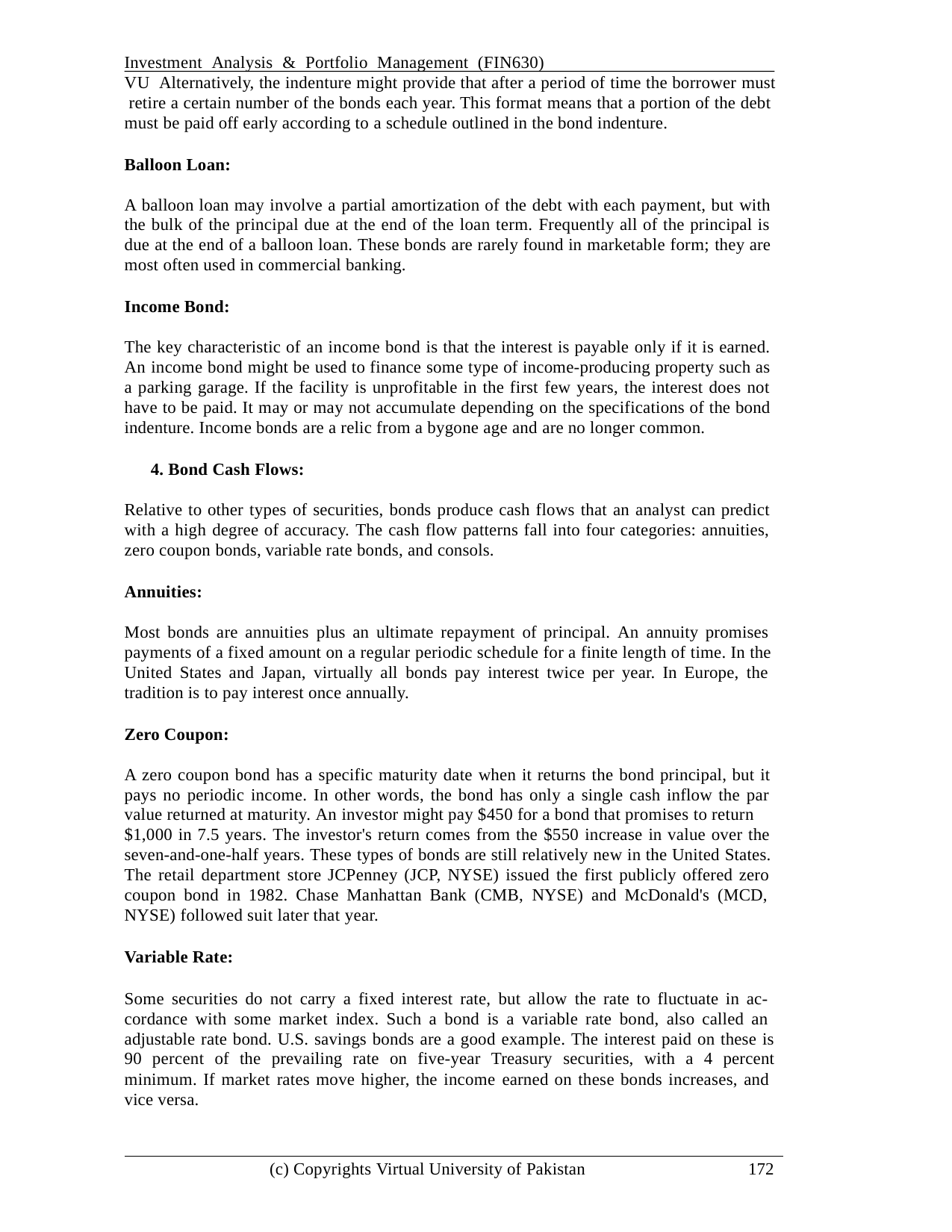

Investment Analysis & Portfolio Management (FIN630)	VU  Alternatively, the indenture might provide that after a period of time the borrower must  retire a certain number of the bonds each year. This format means that a portion of the debt  must be paid off early according to a schedule outlined in the bond indenture.

Balloon Loan:

A balloon loan may involve a partial amortization of the debt with each payment, but with  the bulk of the principal due at the end of the loan term. Frequently all of the principal is  due at the end of a balloon loan. These bonds are rarely found in marketable form; they are  most often used in commercial banking.

Income Bond:

The key characteristic of an income bond is that the interest is payable only if it is earned.  An income bond might be used to finance some type of income-producing property such as  a parking garage. If the facility is unprofitable in the first few years, the interest does not  have to be paid. It may or may not accumulate depending on the specifications of the bond  indenture. Income bonds are a relic from a bygone age and are no longer common.

4. Bond Cash Flows:

Relative to other types of securities, bonds produce cash flows that an analyst can predict  with a high degree of accuracy. The cash flow patterns fall into four categories: annuities,  zero coupon bonds, variable rate bonds, and consols.

Annuities:

Most bonds are annuities plus an ultimate repayment of principal. An annuity promises  payments of a fixed amount on a regular periodic schedule for a finite length of time. In the  United States and Japan, virtually all bonds pay interest twice per year. In Europe, the  tradition is to pay interest once annually.

Zero Coupon:

A zero coupon bond has a specific maturity date when it returns the bond principal, but it  pays no periodic income. In other words, the bond has only a single cash inflow the par  value returned at maturity. An investor might pay $450 for a bond that promises to return
$1,000 in 7.5 years. The investor's return comes from the $550 increase in value over the  seven-and-one-half years. These types of bonds are still relatively new in the United States.  The retail department store JCPenney (JCP, NYSE) issued the first publicly offered zero  coupon bond in 1982. Chase Manhattan Bank (CMB, NYSE) and McDonald's (MCD,  NYSE) followed suit later that year.

Variable Rate:

Some securities do not carry a fixed interest rate, but allow the rate to fluctuate in ac-  cordance with some market index. Such a bond is a variable rate bond, also called an  adjustable rate bond. U.S. savings bonds are a good example. The interest paid on these is
90  percent  of  the  prevailing  rate  on  five-year  Treasury  securities,  with  a  4  percent
minimum. If market rates move higher, the income earned on these bonds increases, and  vice versa.

(c) Copyrights Virtual University of Pakistan
172